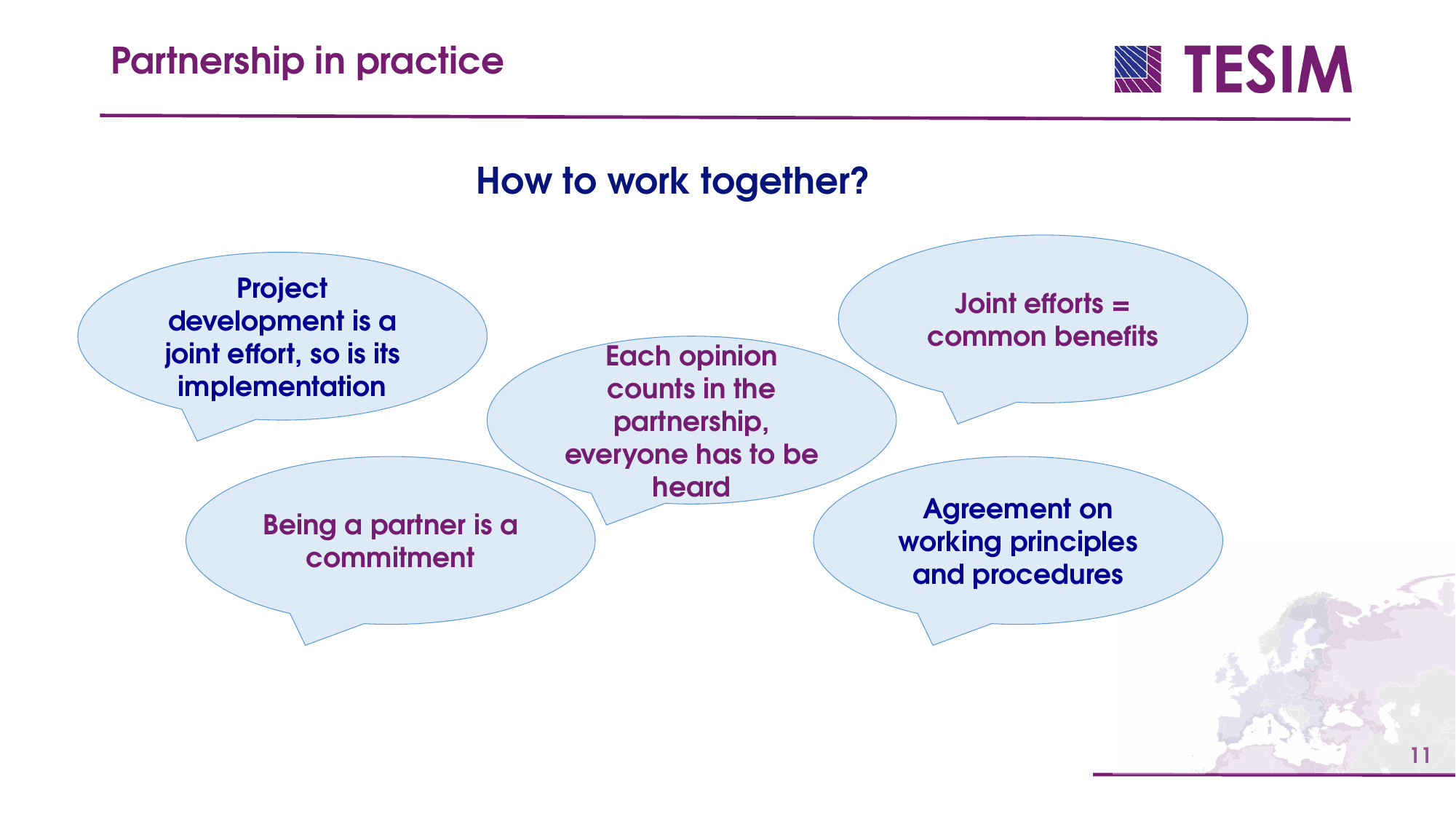

Partnership in practice
How to work together?

Joint efforts = common benefits
Project development is a joint effort, so is its implementation
Each opinion counts in the partnership, everyone has to be heard
Being a partner is a commitment
Agreement on working principles and procedures